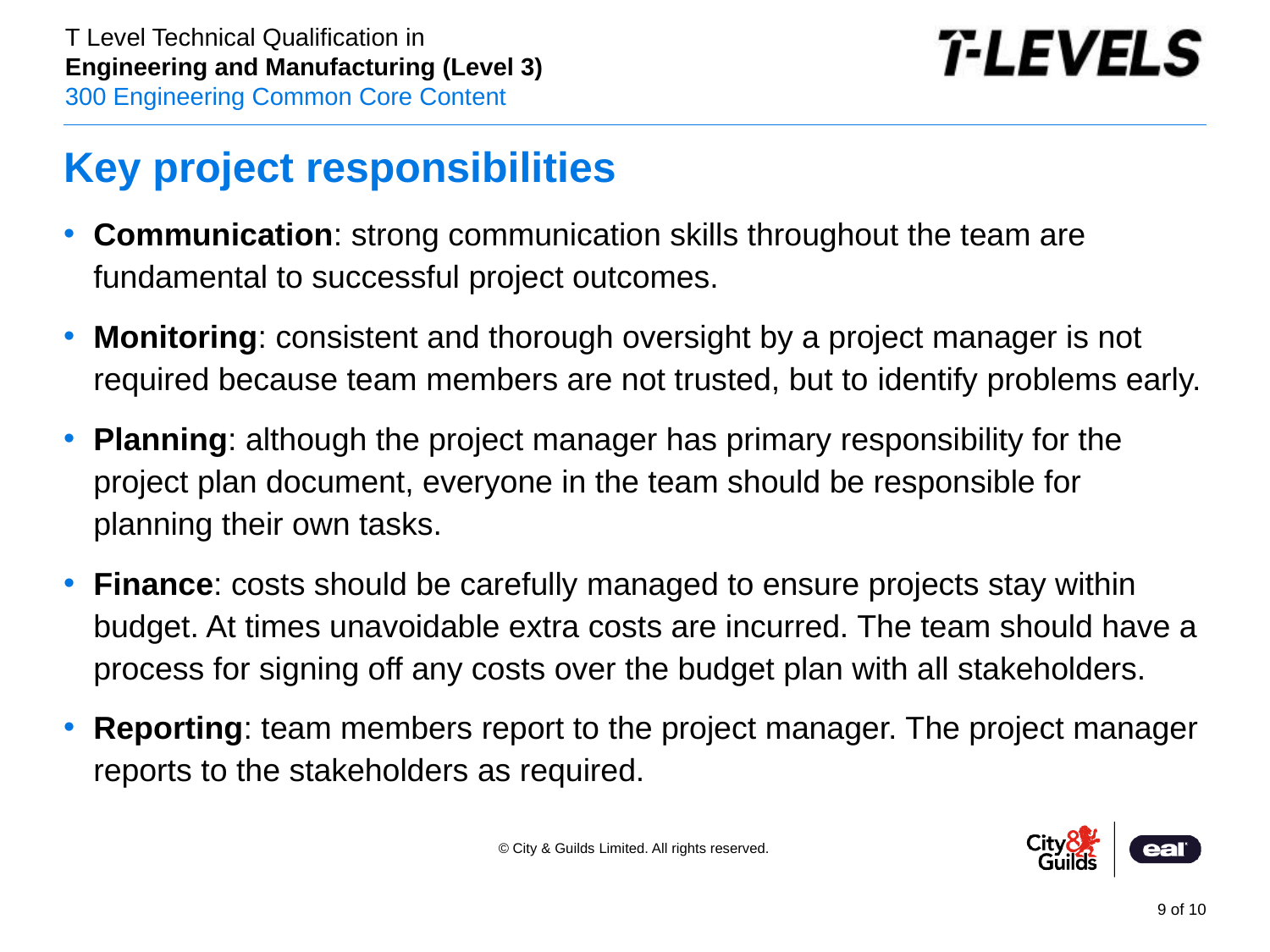

# Key project responsibilities
Communication: strong communication skills throughout the team are fundamental to successful project outcomes.
Monitoring: consistent and thorough oversight by a project manager is not required because team members are not trusted, but to identify problems early.
Planning: although the project manager has primary responsibility for the project plan document, everyone in the team should be responsible for planning their own tasks.
Finance: costs should be carefully managed to ensure projects stay within budget. At times unavoidable extra costs are incurred. The team should have a process for signing off any costs over the budget plan with all stakeholders.
Reporting: team members report to the project manager. The project manager reports to the stakeholders as required.